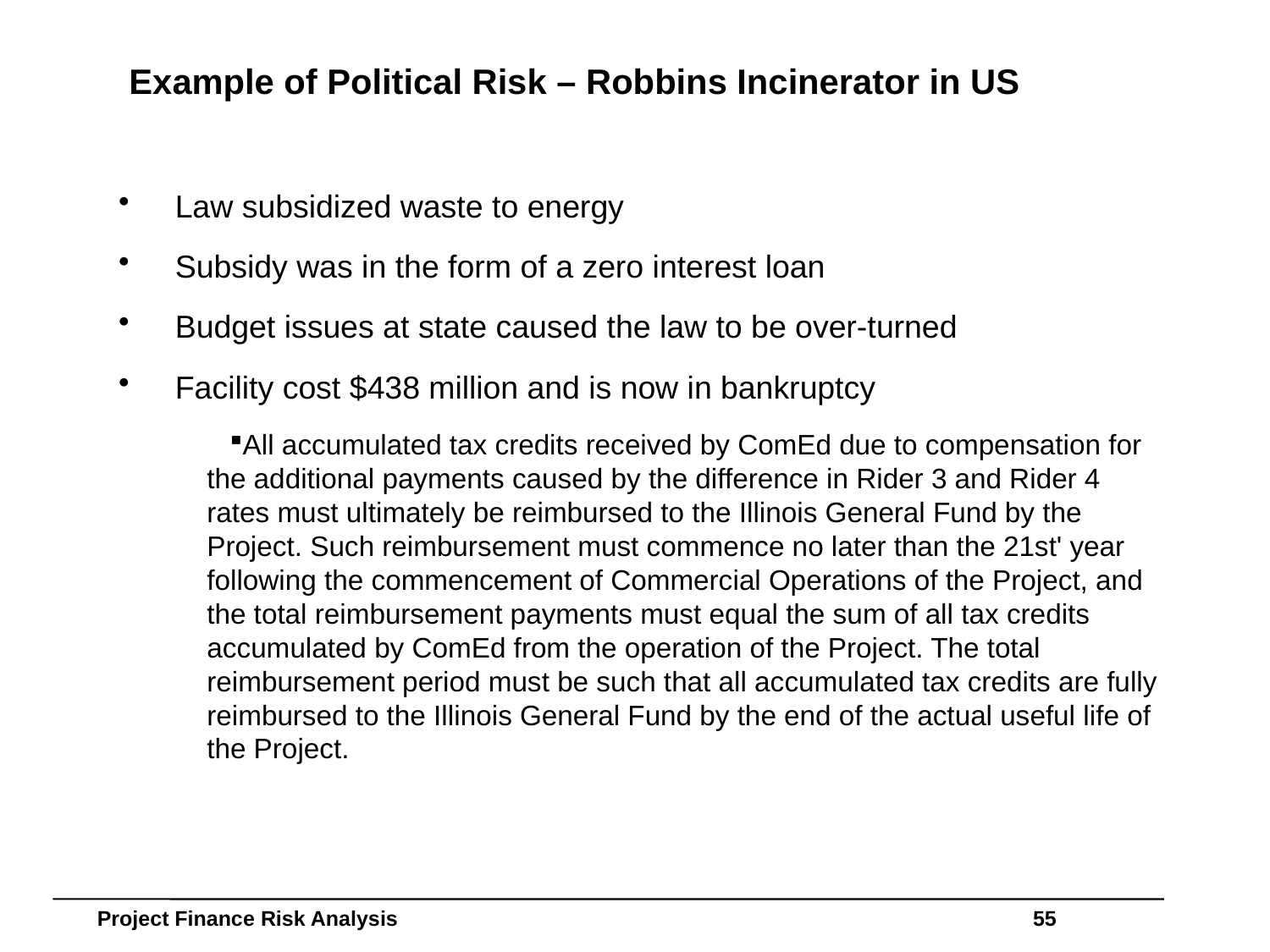

# Example of Political Risk – Robbins Incinerator in US
Law subsidized waste to energy
Subsidy was in the form of a zero interest loan
Budget issues at state caused the law to be over-turned
Facility cost $438 million and is now in bankruptcy
All accumulated tax credits received by ComEd due to compensation for the additional payments caused by the difference in Rider 3 and Rider 4 rates must ultimately be reimbursed to the Illinois General Fund by the Project. Such reimbursement must commence no later than the 21st' year following the commencement of Commercial Operations of the Project, and the total reimbursement payments must equal the sum of all tax credits accumulated by ComEd from the operation of the Project. The total reimbursement period must be such that all accumulated tax credits are fully reimbursed to the Illinois General Fund by the end of the actual useful life of the Project.